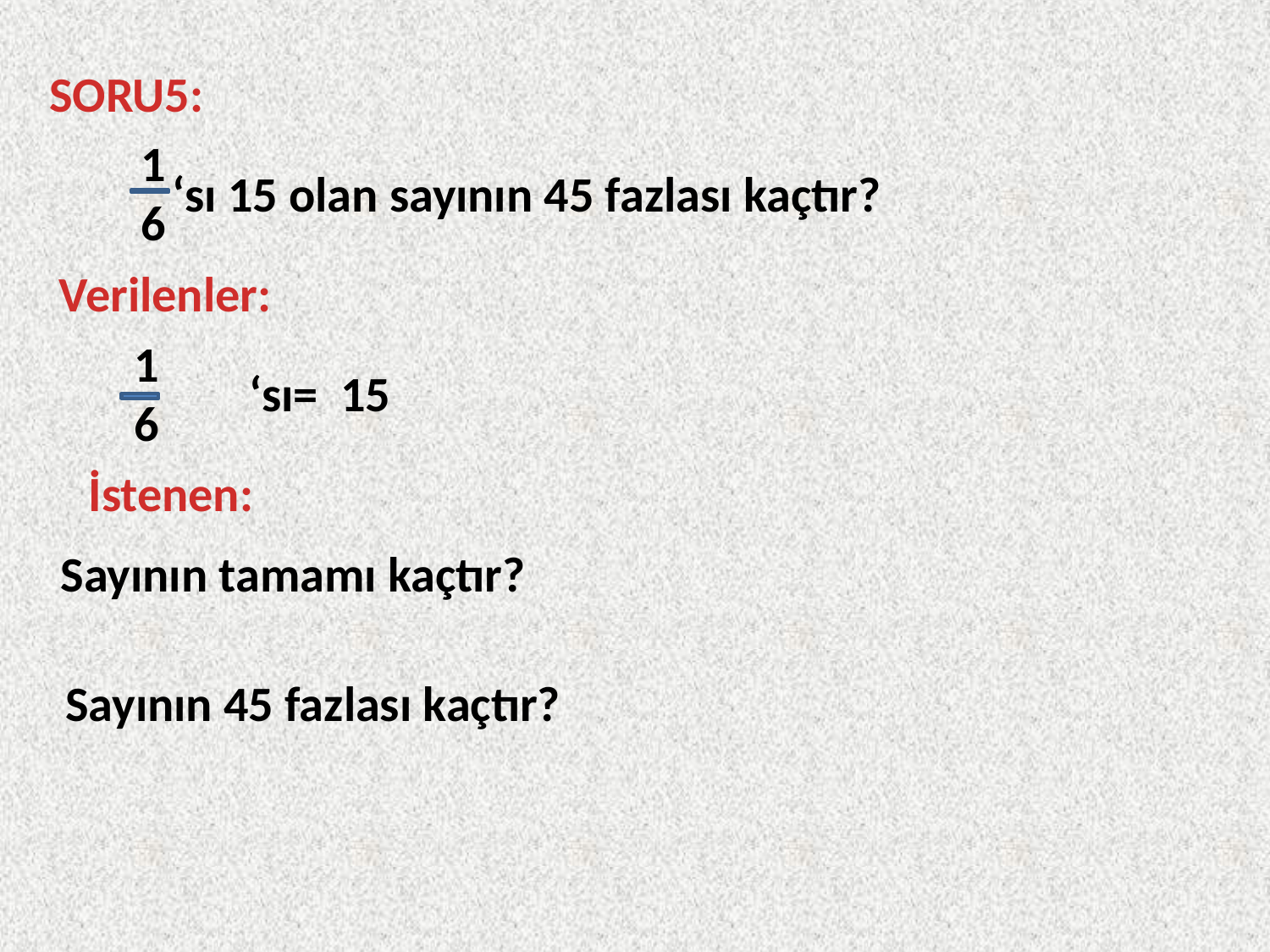

SORU5:
1 6
   ‘sı 15 olan sayının 45 fazlası kaçtır?

Verilenler:
1 6
‘sı=  15

İstenen:
Sayının tamamı kaçtır?
Sayının 45 fazlası kaçtır?